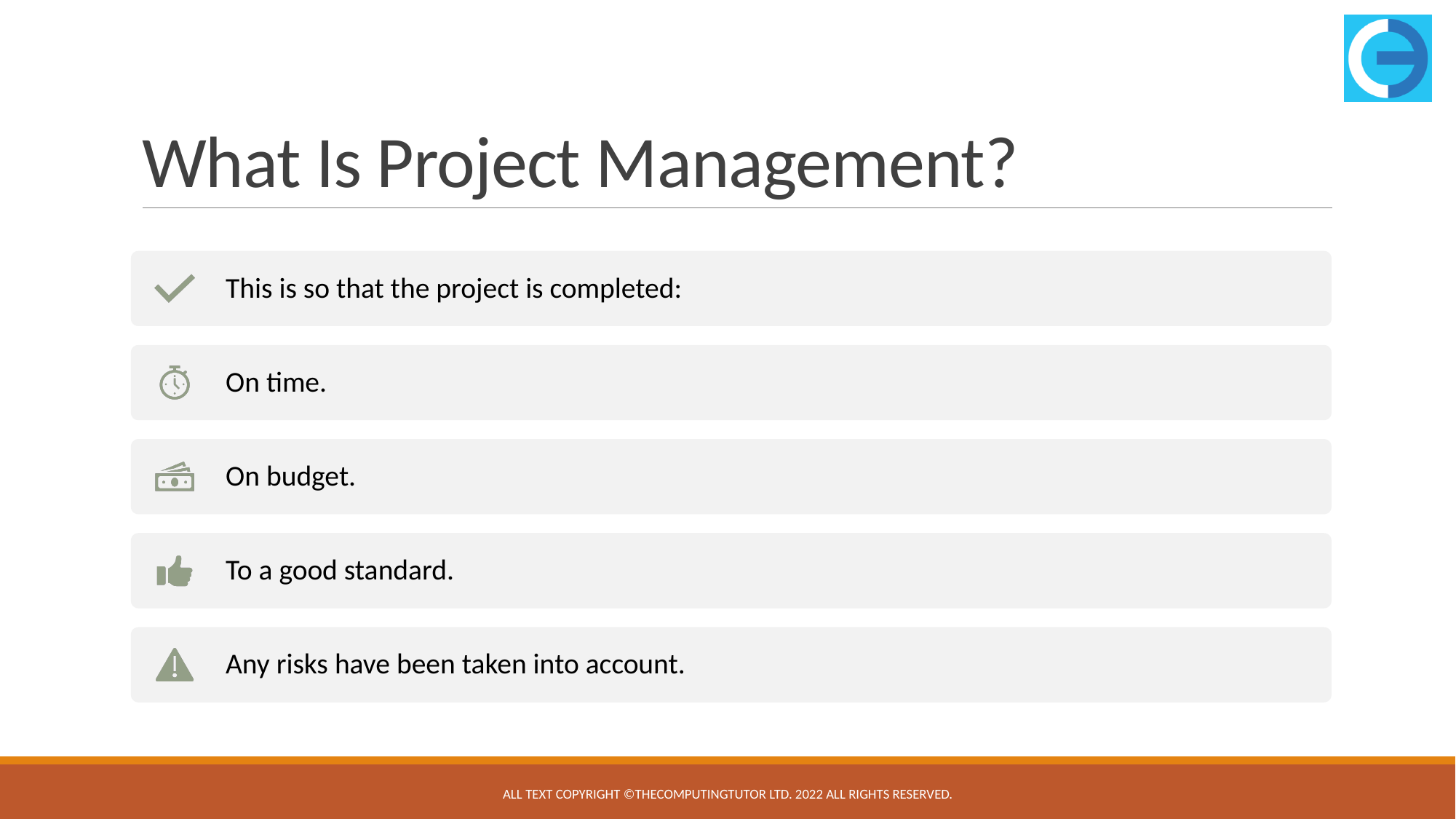

# What Is Project Management?
This is so that the project is completed:
On time.
On budget.
To a good standard.
Any risks have been taken into account.
All text copyright ©TheComputingTutor Ltd. 2022 All rights Reserved.